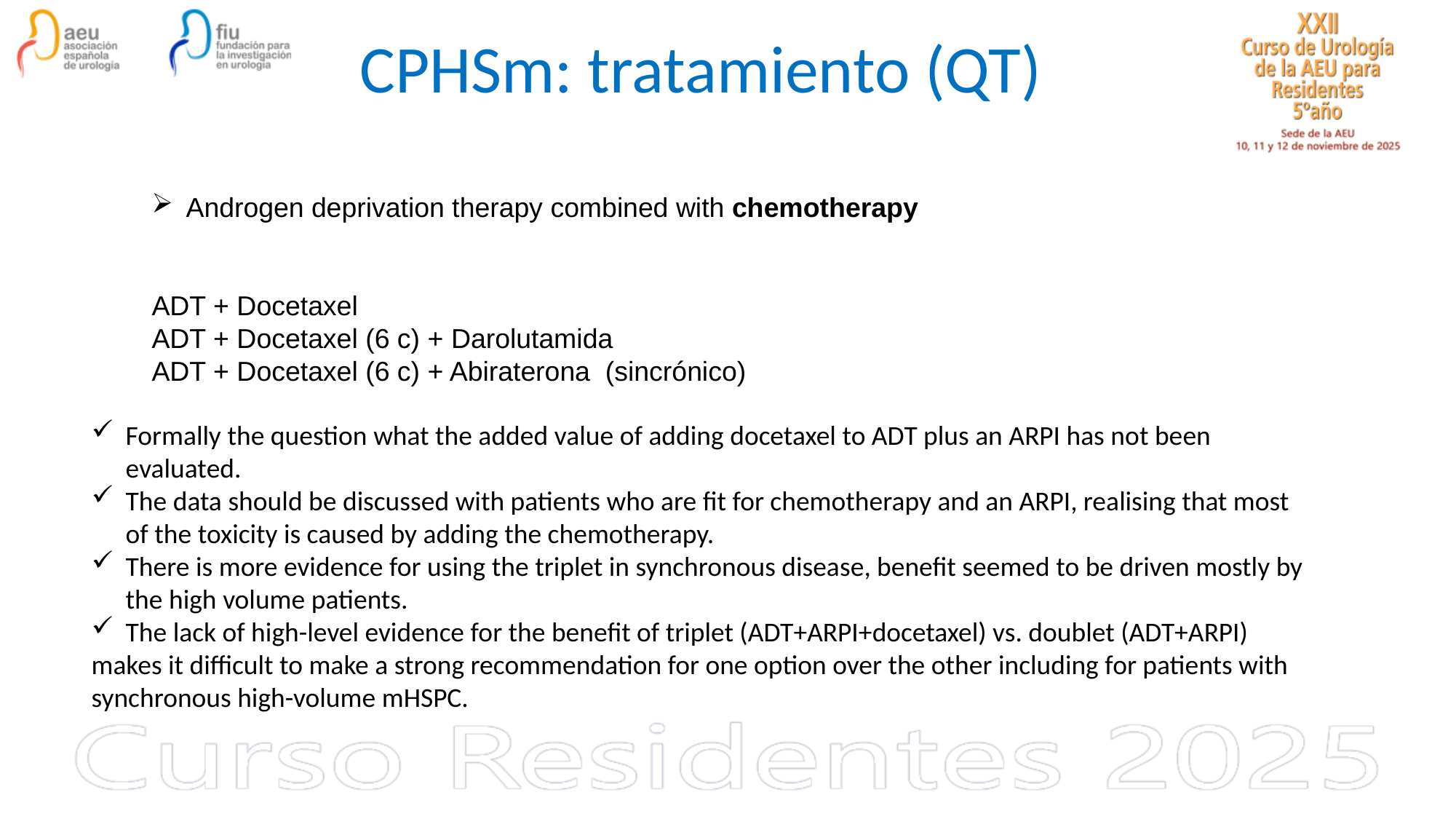

# CPHSm: tratamiento (QT)
Androgen deprivation therapy combined with chemotherapy

ADT + Docetaxel
ADT + Docetaxel (6 c) + Darolutamida
ADT + Docetaxel (6 c) + Abiraterona  (sincrónico)
Formally the question what the added value of adding docetaxel to ADT plus an ARPI has not been evaluated.
The data should be discussed with patients who are fit for chemotherapy and an ARPI, realising that most of the toxicity is caused by adding the chemotherapy.
There is more evidence for using the triplet in synchronous disease, benefit seemed to be driven mostly by the high volume patients.
The lack of high-level evidence for the benefit of triplet (ADT+ARPI+docetaxel) vs. doublet (ADT+ARPI)
makes it difficult to make a strong recommendation for one option over the other including for patients with
synchronous high-volume mHSPC.